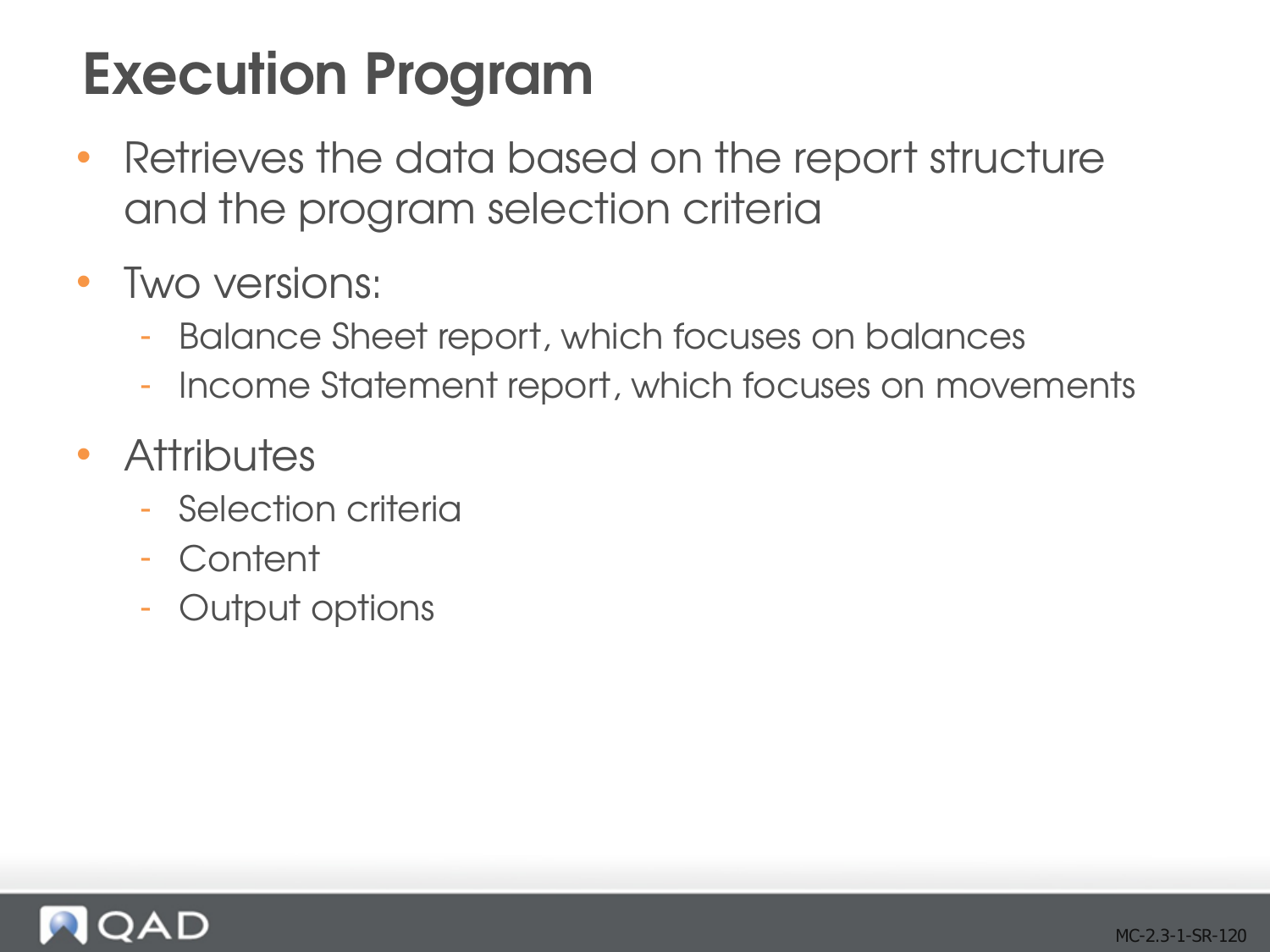

# Execution Program
Retrieves the data based on the report structure and the program selection criteria
Two versions:
Balance Sheet report, which focuses on balances
Income Statement report, which focuses on movements
Attributes
Selection criteria
Content
Output options

MC-2.3-1-SR-120